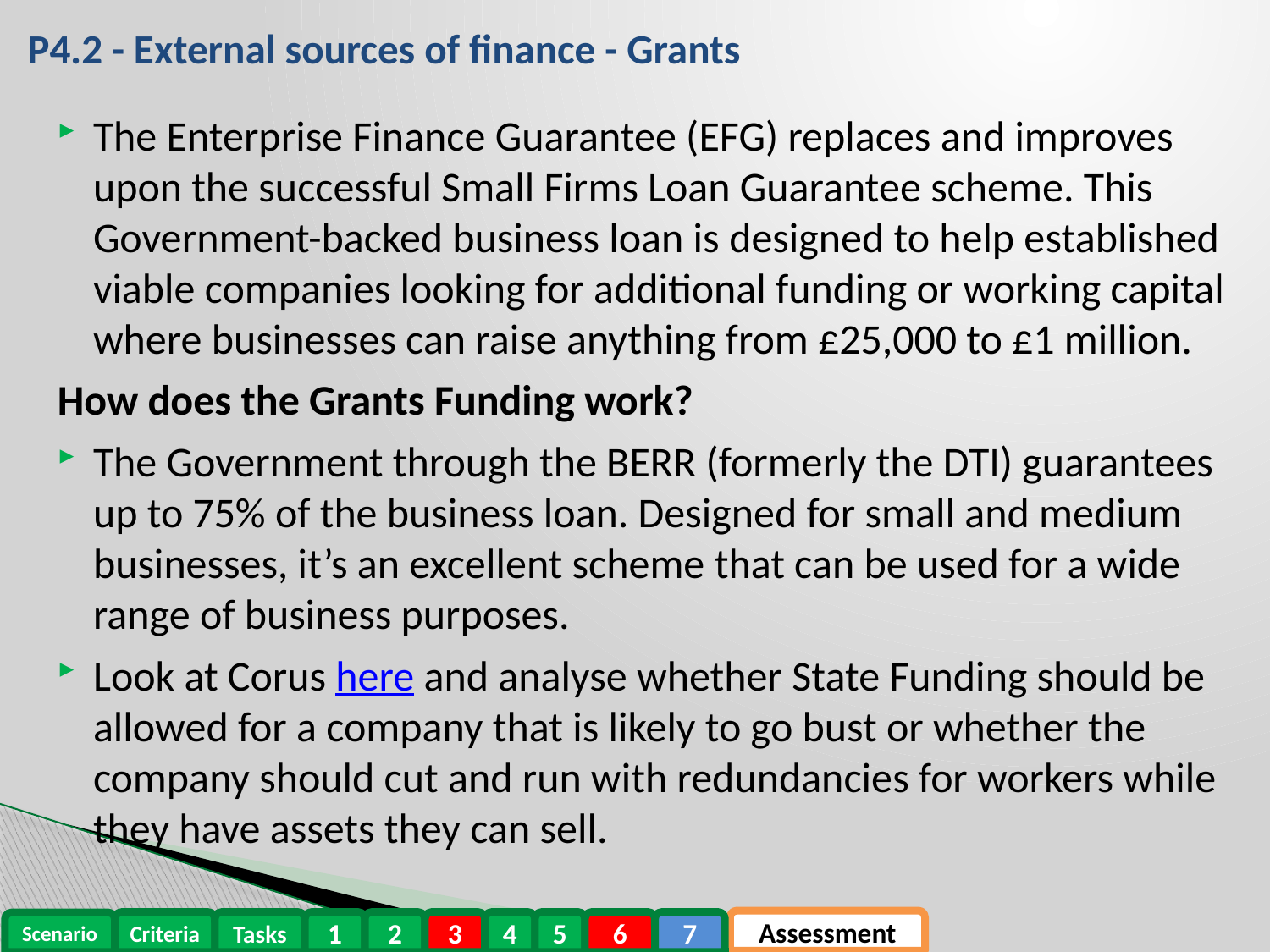

# P4.2 - External sources of finance - Grants
The Enterprise Finance Guarantee (EFG) replaces and improves upon the successful Small Firms Loan Guarantee scheme. This Government-backed business loan is designed to help established viable companies looking for additional funding or working capital where businesses can raise anything from £25,000 to £1 million.
How does the Grants Funding work?
The Government through the BERR (formerly the DTI) guarantees up to 75% of the business loan. Designed for small and medium businesses, it’s an excellent scheme that can be used for a wide range of business purposes.
Look at Corus here and analyse whether State Funding should be allowed for a company that is likely to go bust or whether the company should cut and run with redundancies for workers while they have assets they can sell.